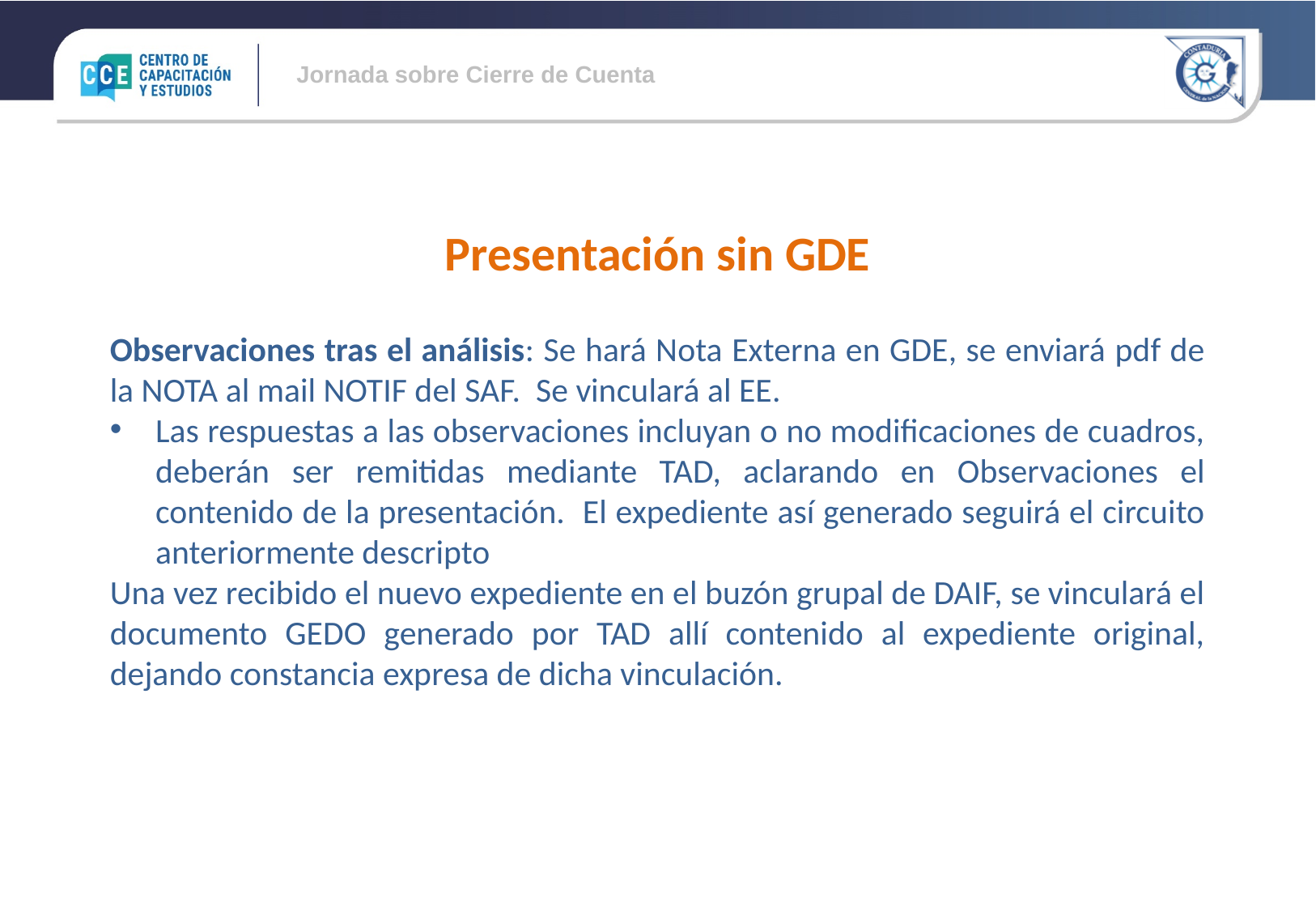

Presentación sin GDE
Observaciones tras el análisis: Se hará Nota Externa en GDE, se enviará pdf de la NOTA al mail NOTIF del SAF.  Se vinculará al EE.
Las respuestas a las observaciones incluyan o no modificaciones de cuadros, deberán ser remitidas mediante TAD, aclarando en Observaciones el contenido de la presentación.  El expediente así generado seguirá el circuito anteriormente descripto
Una vez recibido el nuevo expediente en el buzón grupal de DAIF, se vinculará el documento GEDO generado por TAD allí contenido al expediente original, dejando constancia expresa de dicha vinculación.